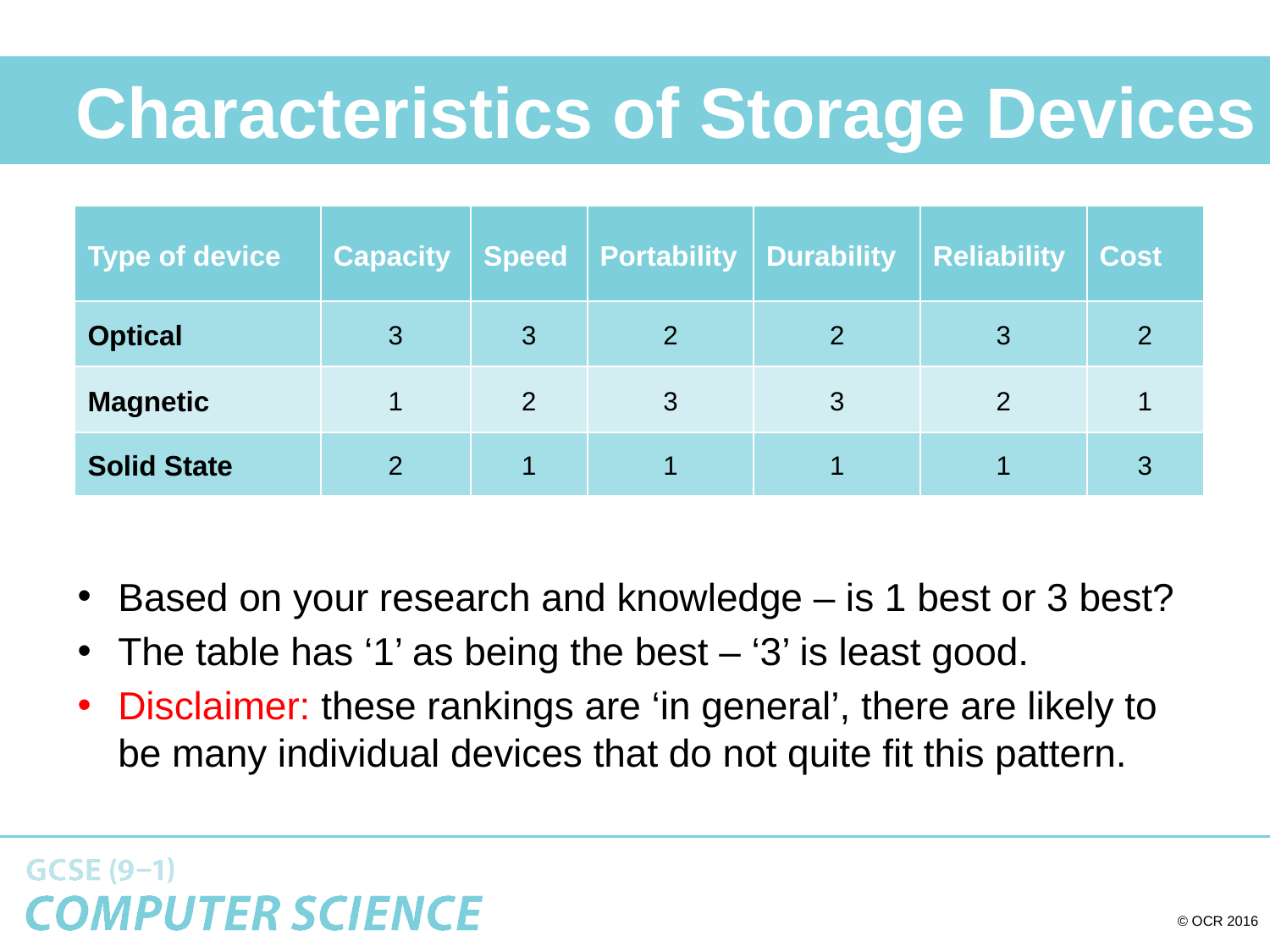

# Characteristics of Storage Devices
| Type of device | Capacity | Speed | Portability | Durability | Reliability | Cost |
| --- | --- | --- | --- | --- | --- | --- |
| Optical | 3 | 3 | 2 | 2 | 3 | 2 |
| Magnetic | 1 | 2 | 3 | 3 | 2 | 1 |
| Solid State | 2 | 1 | 1 | 1 | 1 | 3 |
Based on your research and knowledge – is 1 best or 3 best?
The table has ‘1’ as being the best – ‘3’ is least good.
Disclaimer: these rankings are ‘in general’, there are likely to be many individual devices that do not quite fit this pattern.